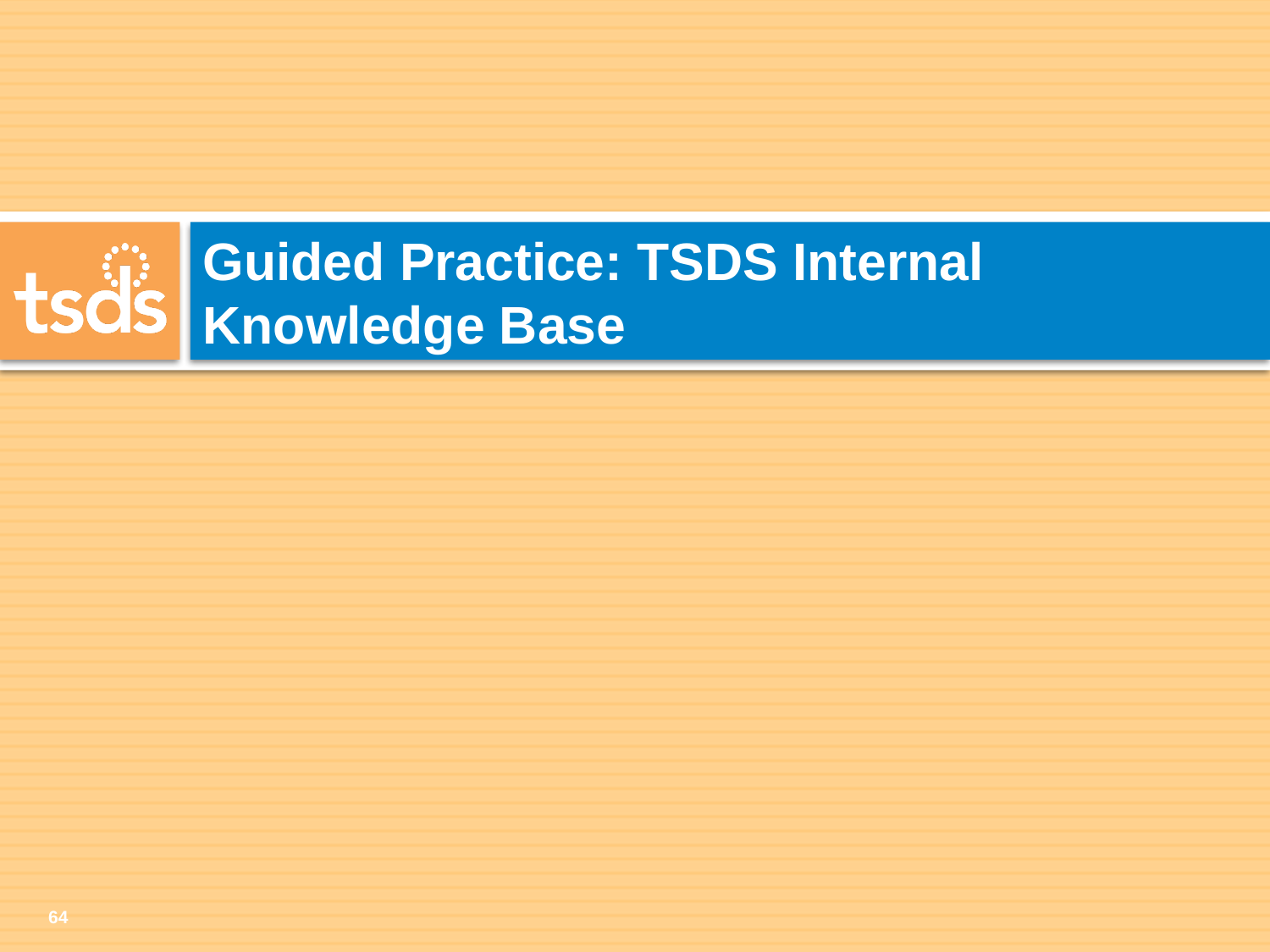

# Guided Practice: TSDS Internal Knowledge Base
64